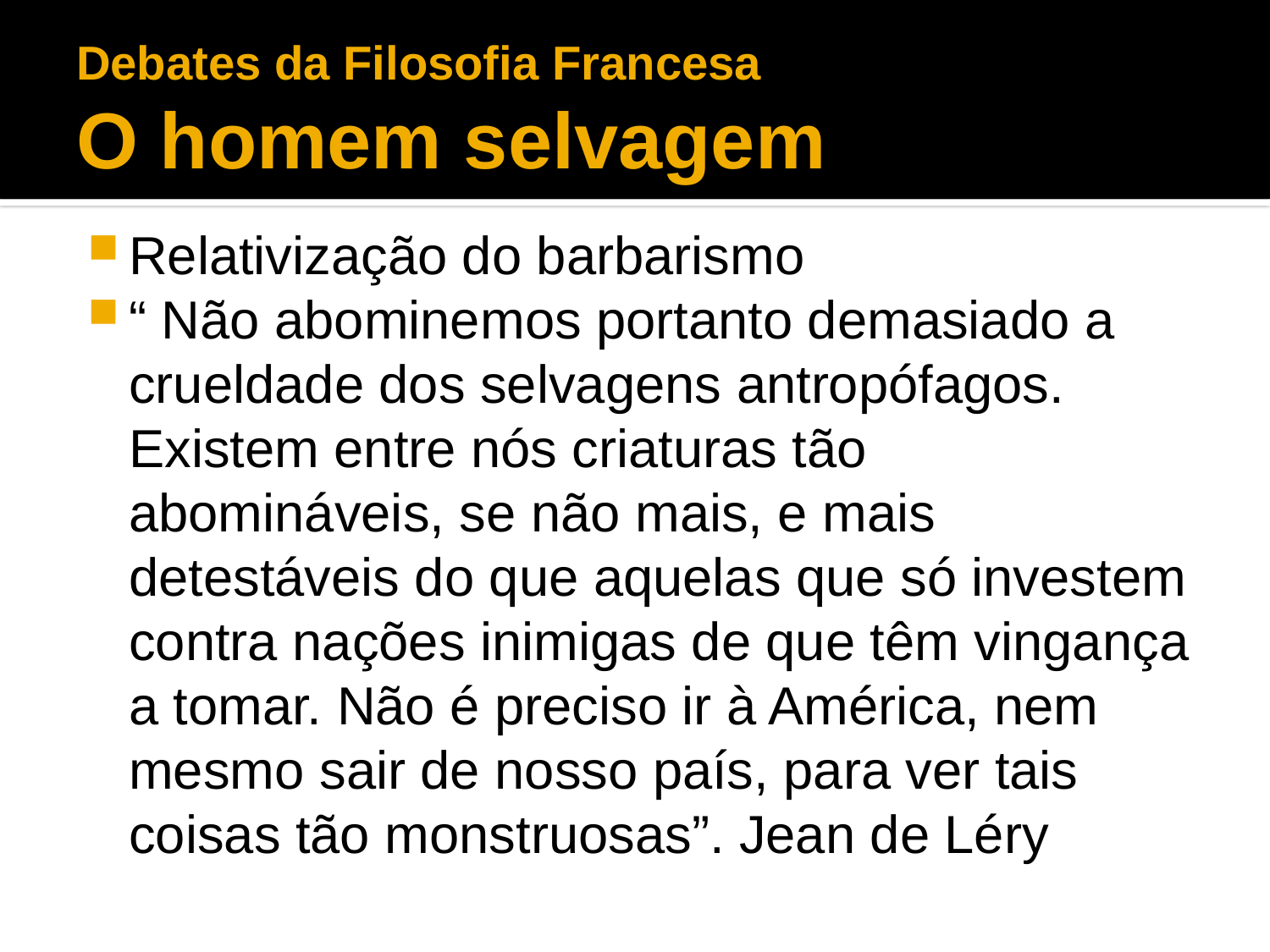

# Debates da Filosofia Francesa O homem selvagem
Relativização do barbarismo
“ Não abominemos portanto demasiado a crueldade dos selvagens antropófagos. Existem entre nós criaturas tão abomináveis, se não mais, e mais detestáveis do que aquelas que só investem contra nações inimigas de que têm vingança a tomar. Não é preciso ir à América, nem mesmo sair de nosso país, para ver tais coisas tão monstruosas”. Jean de Léry